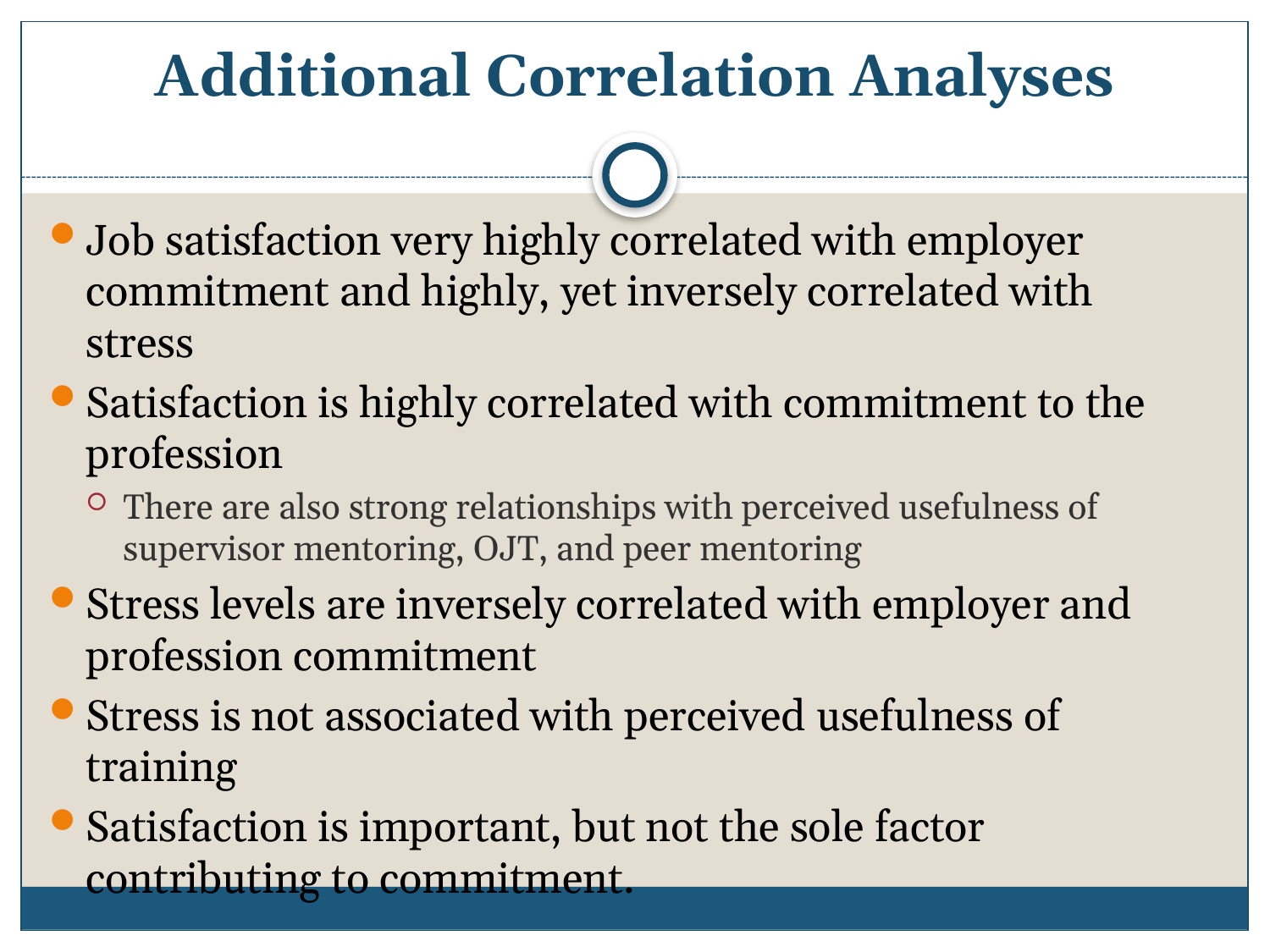

# Additional Correlation Analyses
Job satisfaction very highly correlated with employer commitment and highly, yet inversely correlated with stress
Satisfaction is highly correlated with commitment to the profession
There are also strong relationships with perceived usefulness of supervisor mentoring, OJT, and peer mentoring
Stress levels are inversely correlated with employer and profession commitment
Stress is not associated with perceived usefulness of training
Satisfaction is important, but not the sole factor contributing to commitment.